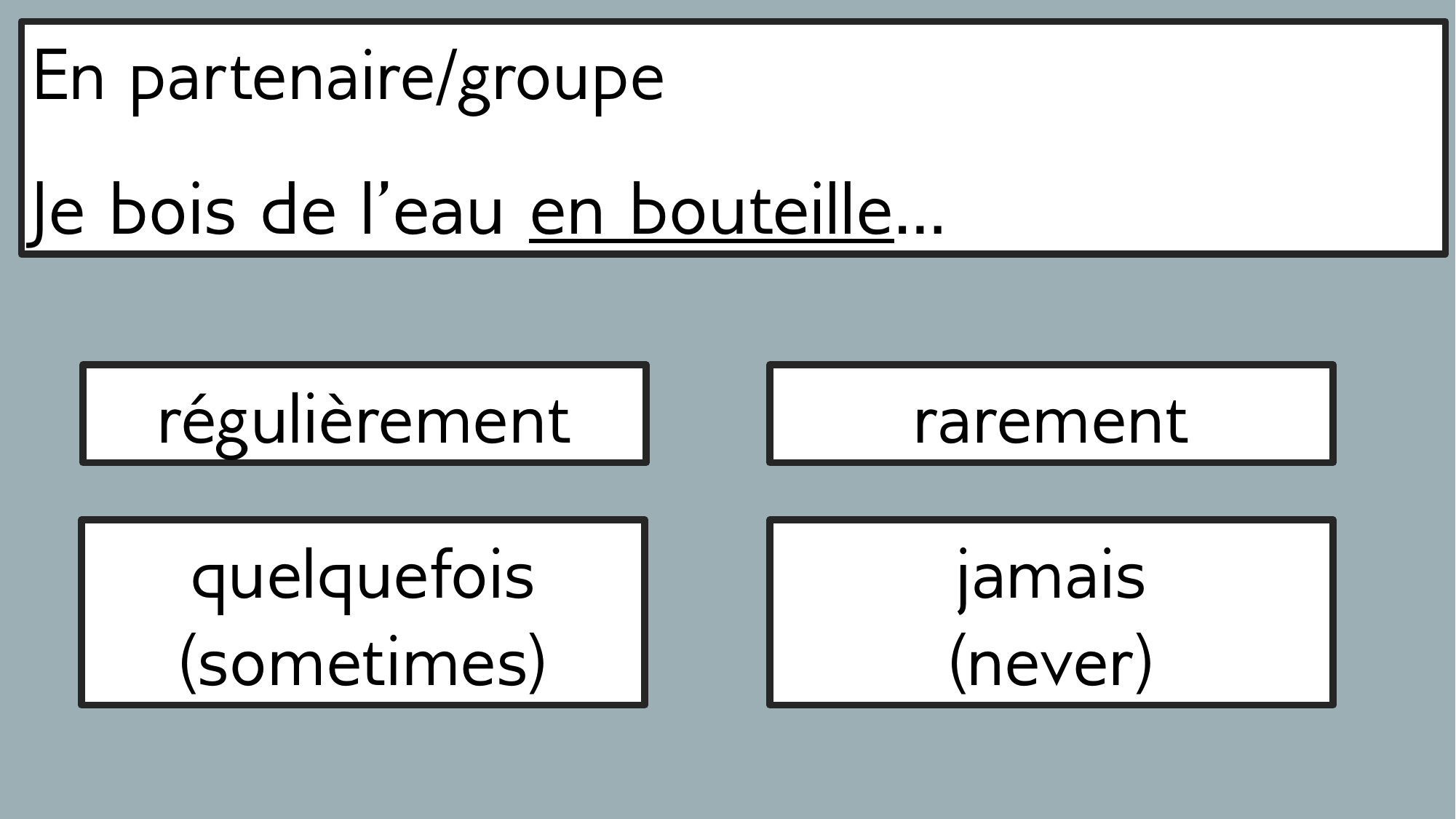

En partenaire/groupe
Je bois de l’eau en bouteille…
régulièrement
rarement
quelquefois (sometimes)
jamais
(never)